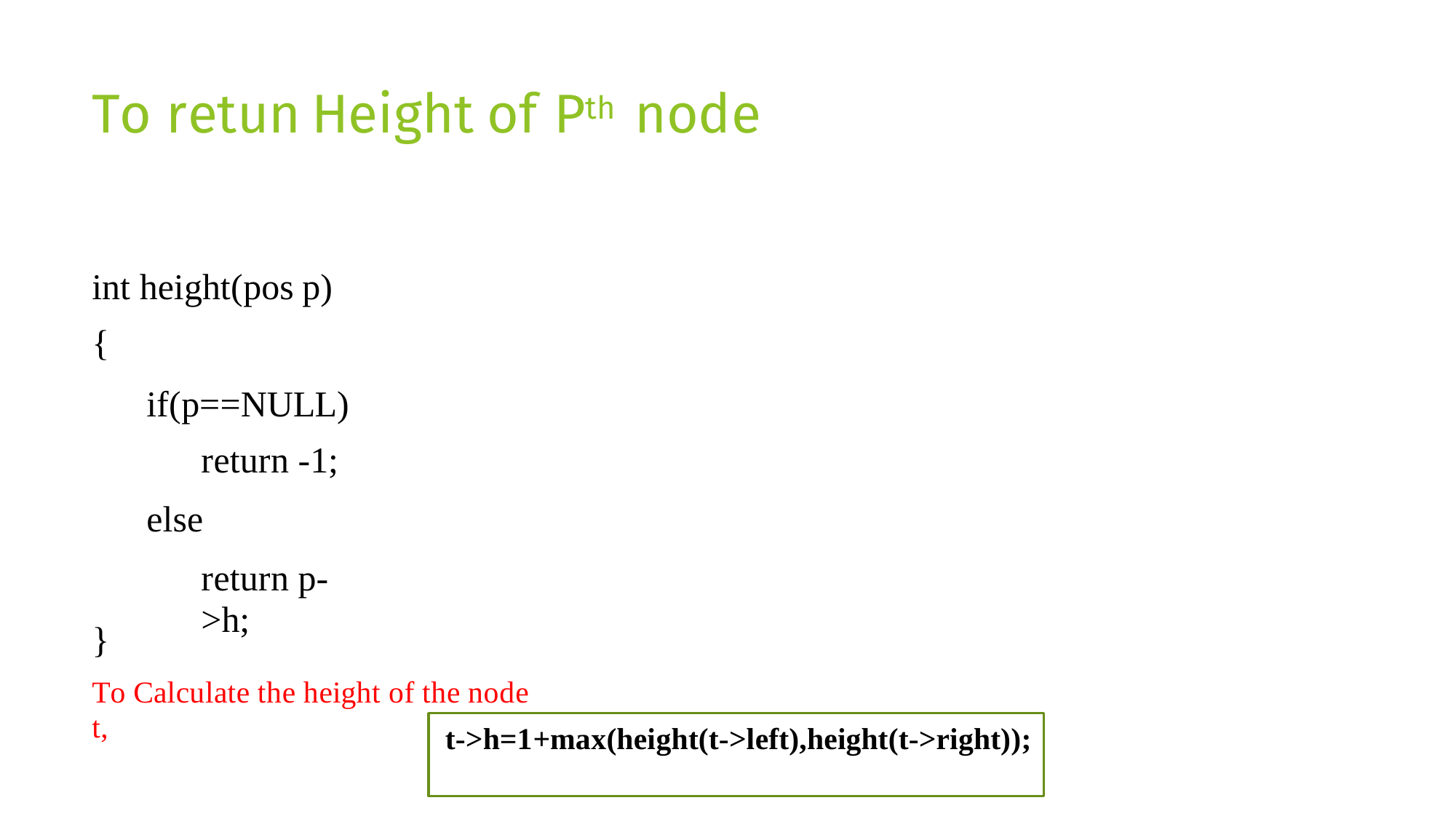

Pth
To retun
Height
of
node
int
{
height(pos
p)
if(p==NULL)
return -1;
else
return p->h;
}
To Calculate the height of the node t,

t->h=1+max(height(t->left),height(t->right));